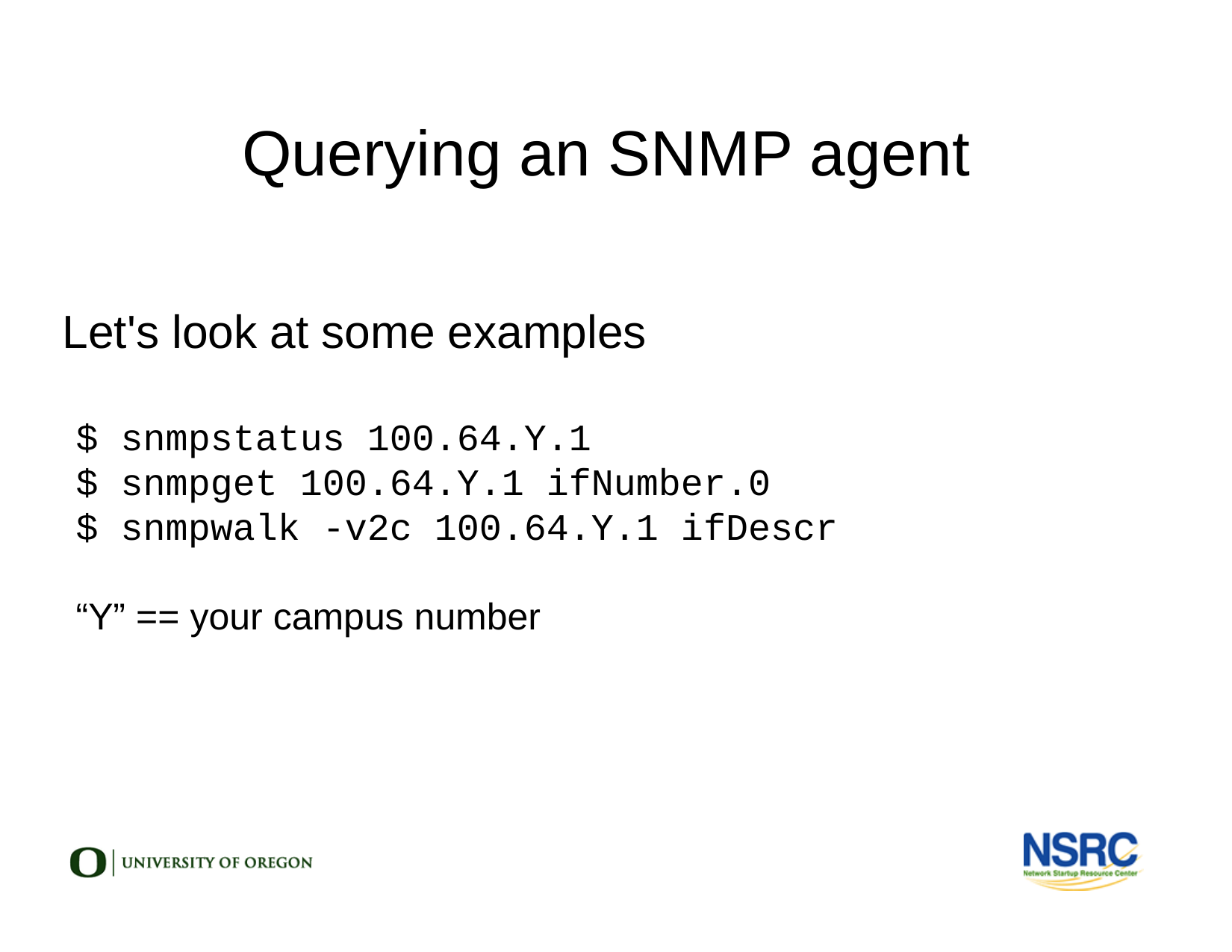

Querying an SNMP agent

Let's look at some examples

$ snmpstatus 100.64.Y.1
$ snmpget 100.64.Y.1 ifNumber.0
$ snmpwalk -v2c 100.64.Y.1 ifDescr

“Y” == your campus number